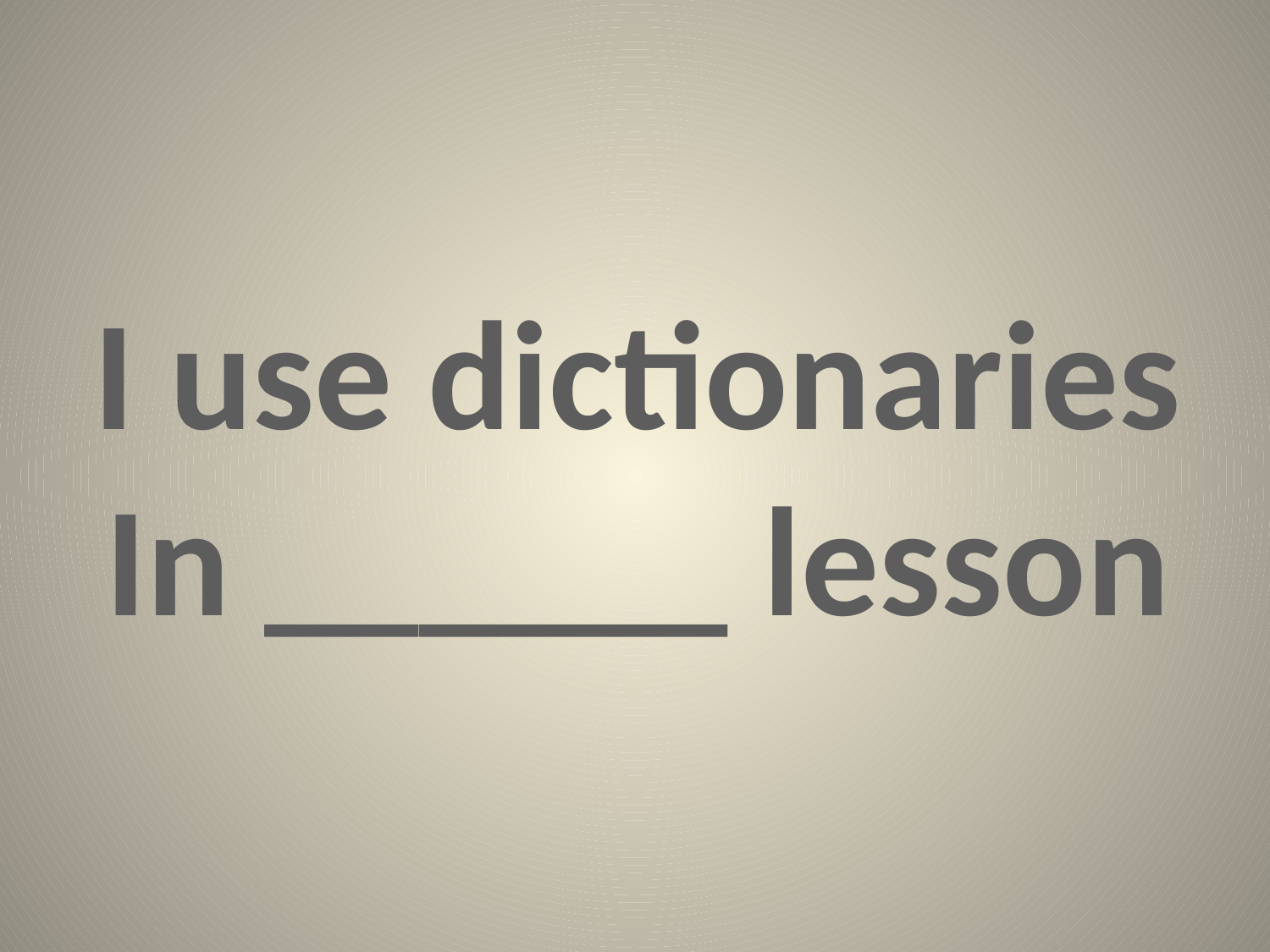

#

 I use dictionaries
In ______ lesson